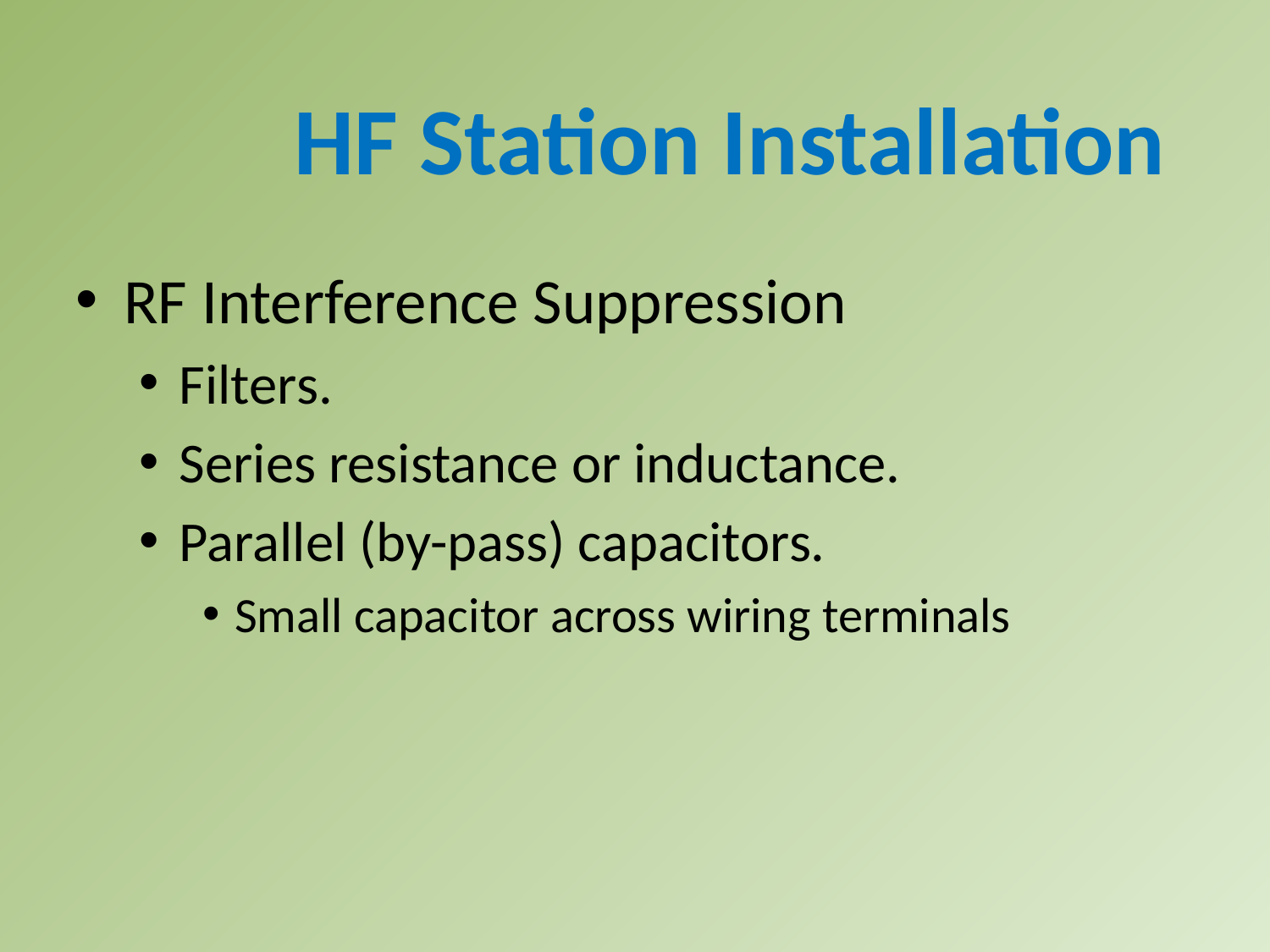

HF Station Installation
RF Interference Suppression
Filters.
Series resistance or inductance.
Parallel (by-pass) capacitors.
Small capacitor across wiring terminals